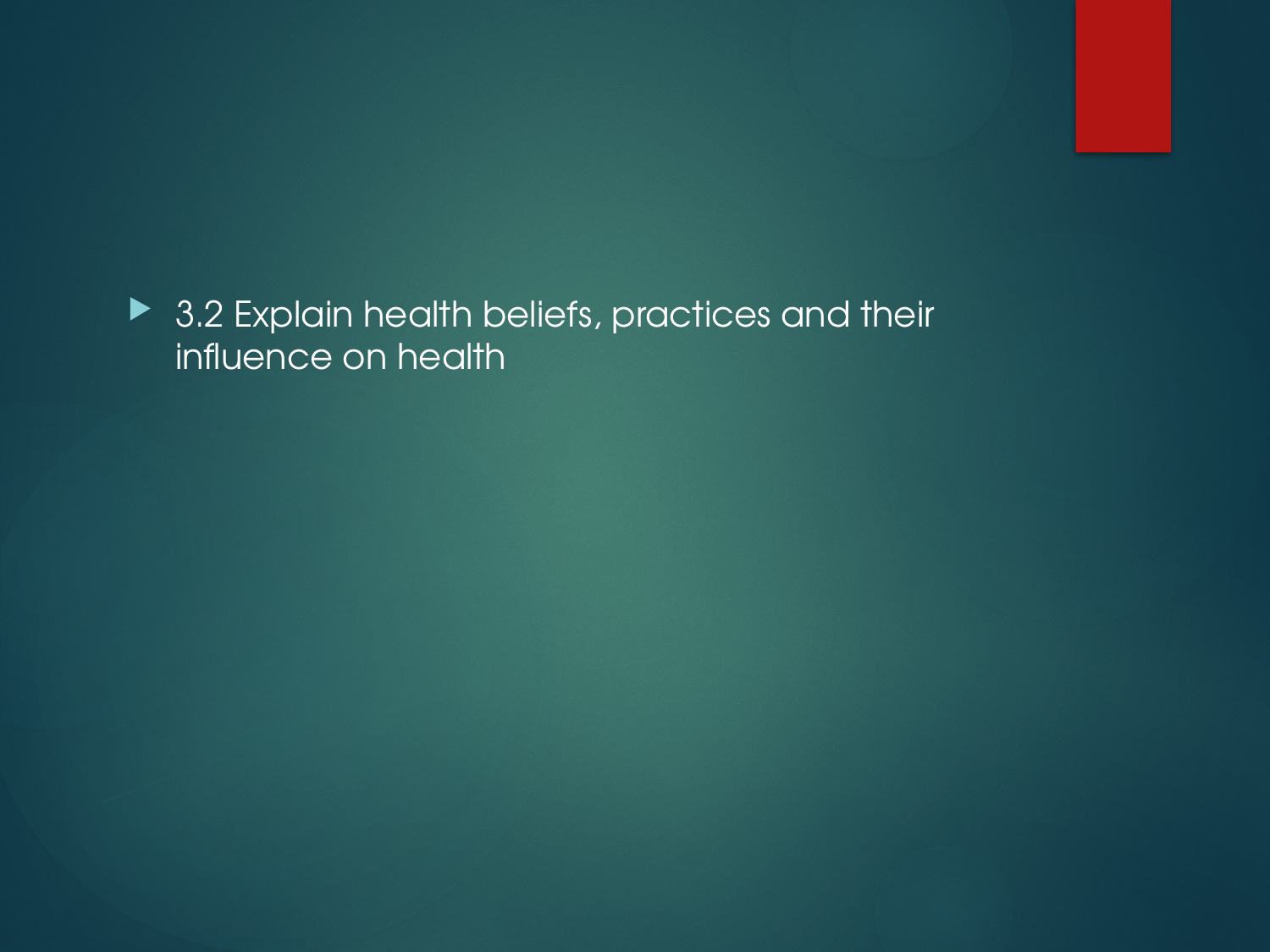

#
3.2 Explain health beliefs, practices and their influence on health